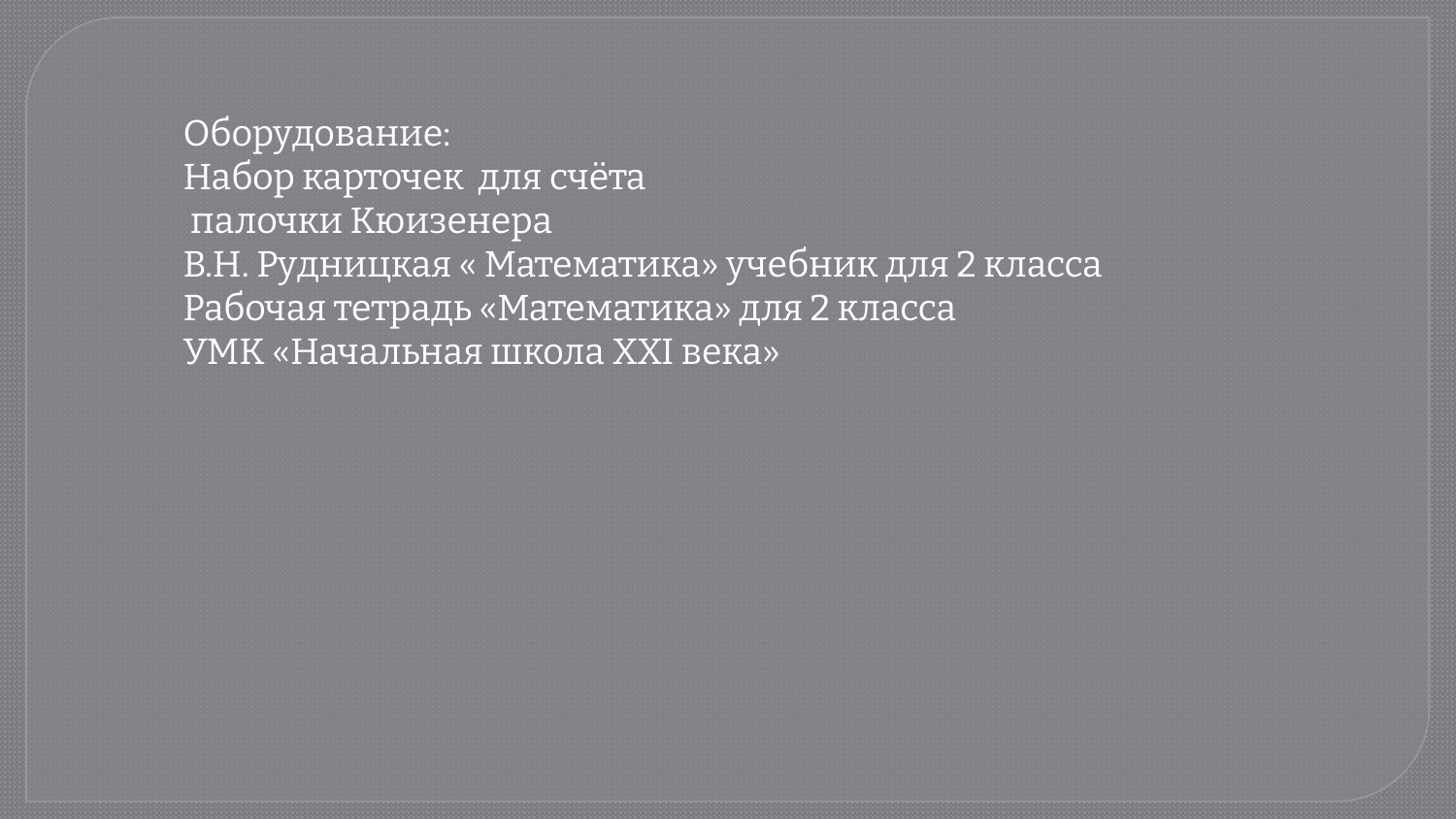

Оборудование:
Набор карточек  для счёта
 палочки Кюизенера
В.Н. Рудницкая « Математика» учебник для 2 класса
Рабочая тетрадь «Математика» для 2 класса
УМК «Начальная школа XXI века»